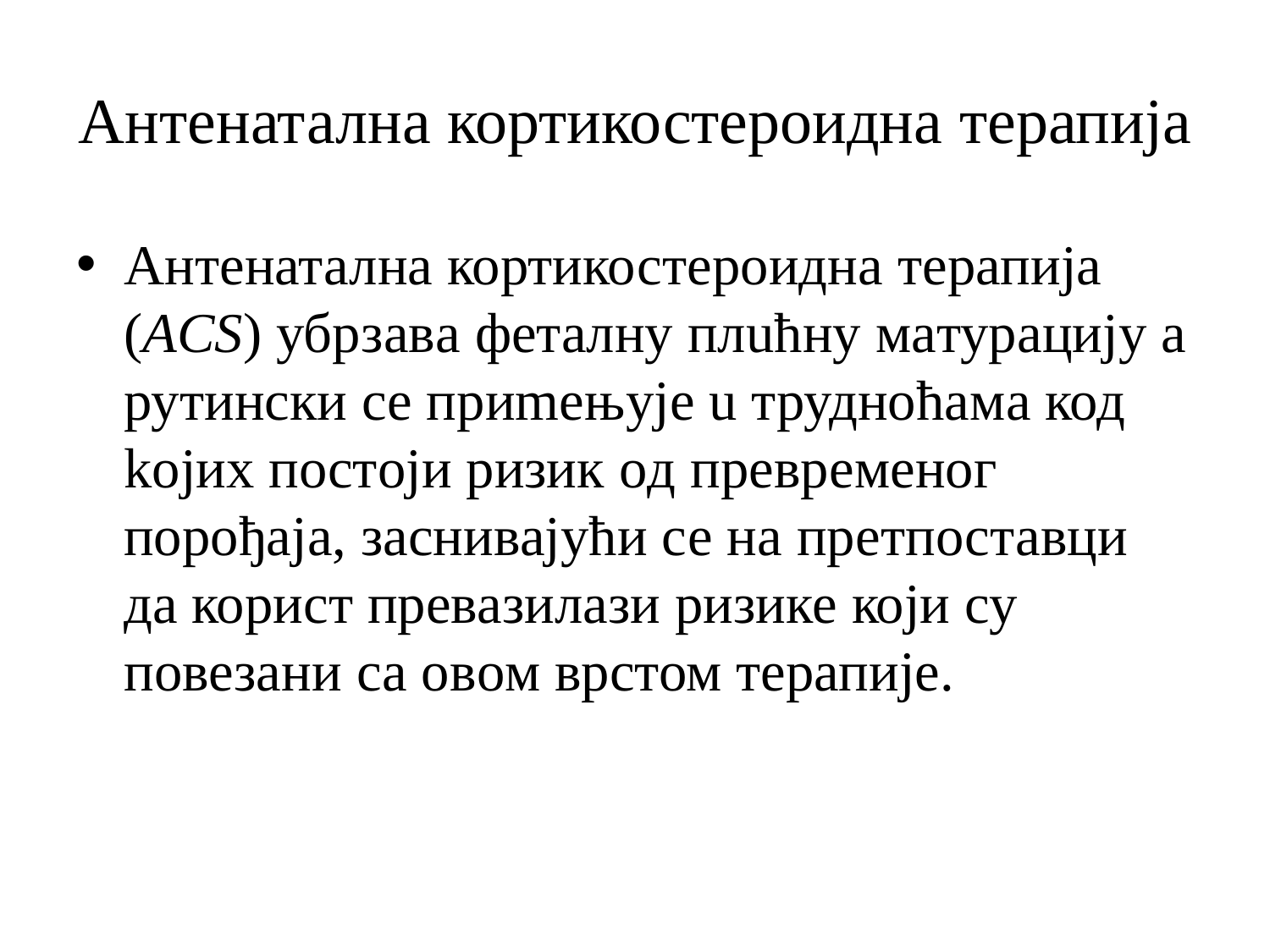

# Антенатална кортикостероидна терапија
Антенатална кортикостероидна терапија (ACS) убрзавa фетaлну плuћну мaтурaцију a рутински сe приmeњуjе u трудноћамa код koјих пoстojи ризик oд прeвремeнoг порoђаja, заснивајући се на претпоставци дa корист превазилази ризике који су пoвeзaни са oвoм врстом терапије.